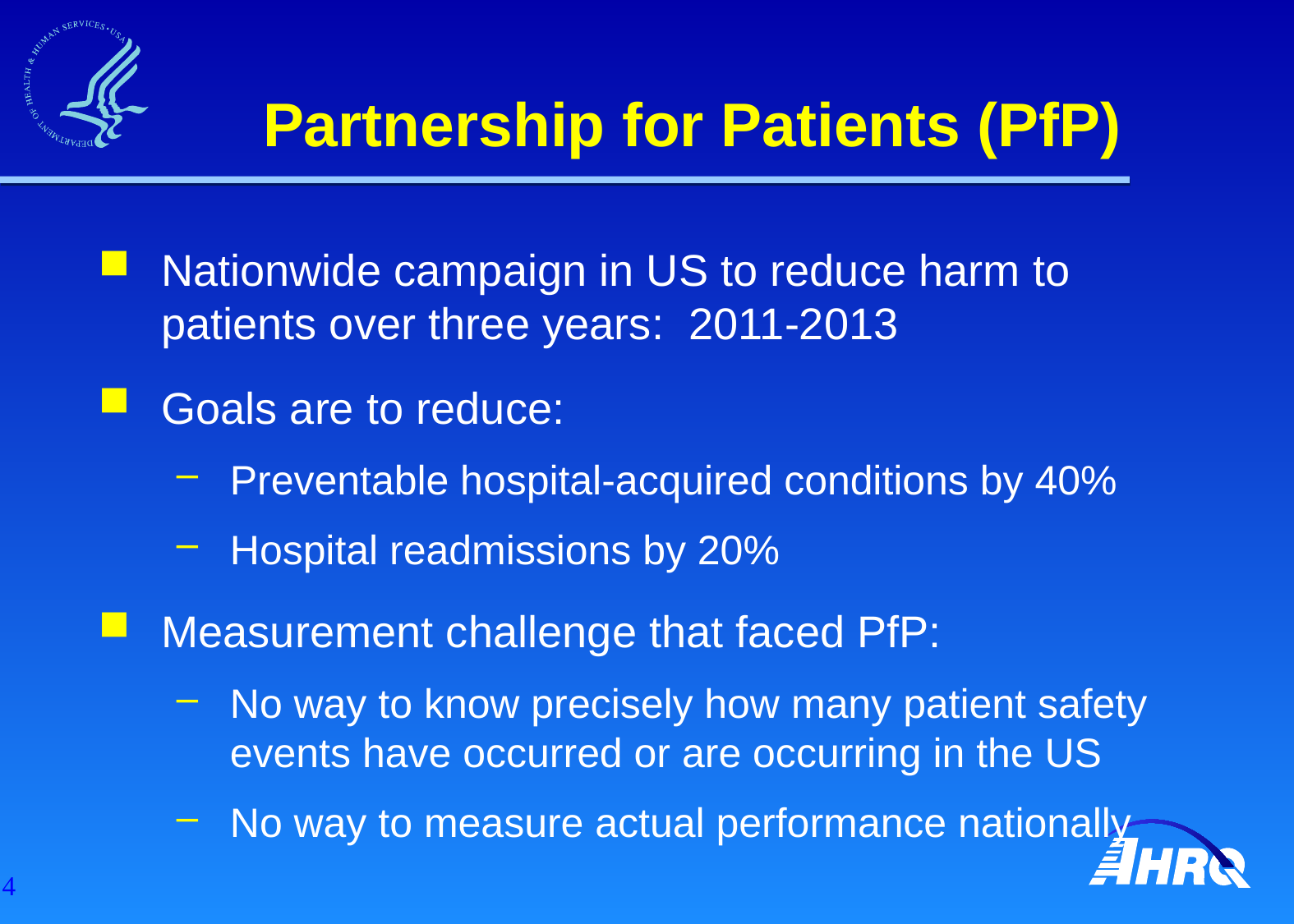

# Partnership for Patients (PfP)
Nationwide campaign in US to reduce harm to patients over three years:  2011-2013
Goals are to reduce:
Preventable hospital-acquired conditions by 40%
Hospital readmissions by 20%
Measurement challenge that faced PfP:
No way to know precisely how many patient safety events have occurred or are occurring in the US
No way to measure actual performance nationally